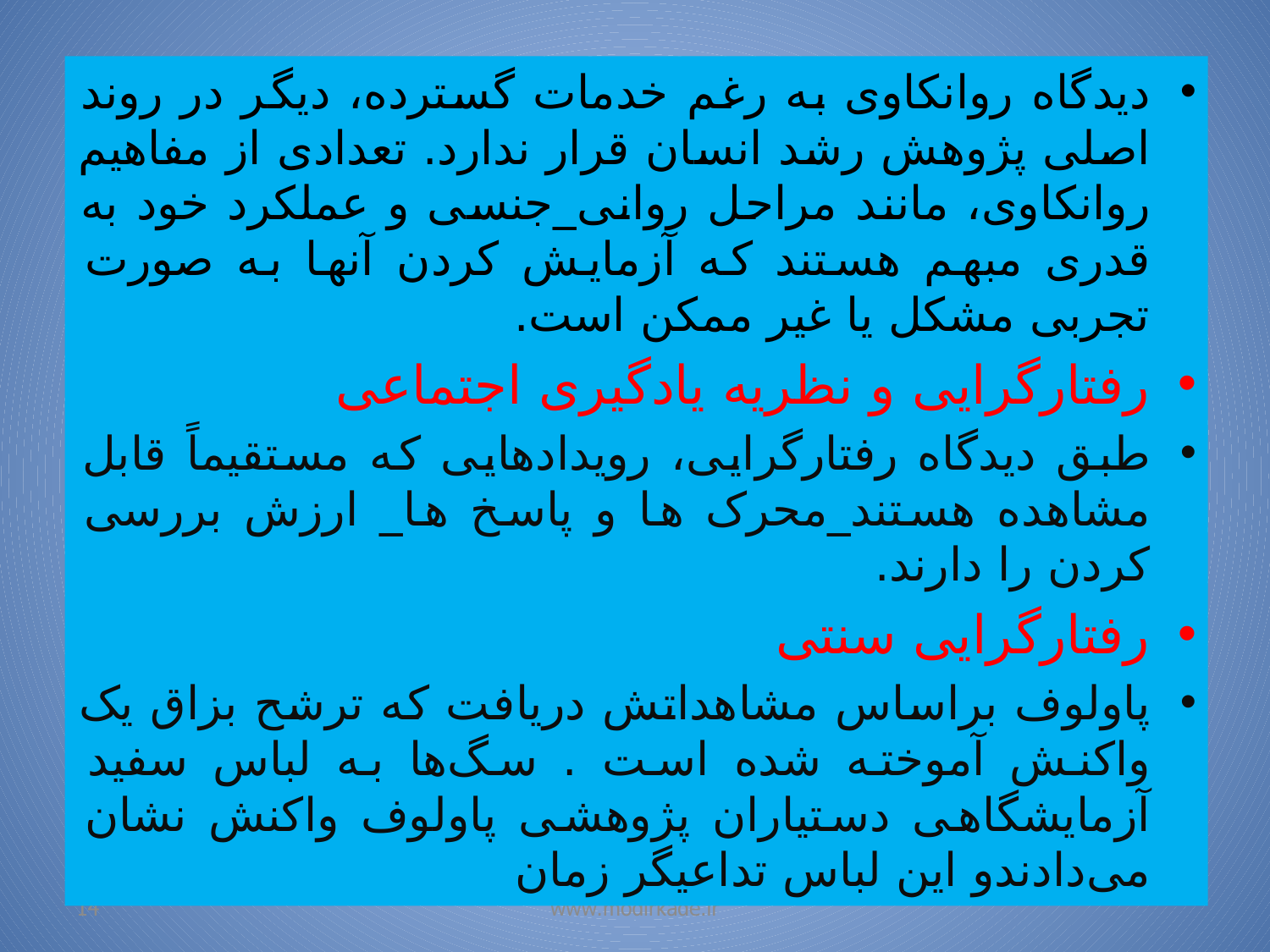

دیدگاه روانکاوی به رغم خدمات گسترده، دیگر در روند اصلی پژوهش رشد انسان قرار ندارد. تعدادی از مفاهیم روانکاوی، مانند مراحل روانی_جنسی و عملکرد خود به قدری مبهم هستند که آزمایش کردن آنها به صورت تجربی مشکل یا غیر ممکن است.
رفتارگرایی و نظریه یادگیری اجتماعی
طبق دیدگاه رفتارگرایی، رویدادهایی که مستقیماً قابل مشاهده هستند_محرک ها و پاسخ ها_ ارزش بررسی کردن را دارند.
رفتارگرایی سنتی
پاولوف براساس مشاهداتش دریافت که ترشح بزاق یک واکنش آموخته شده است . سگ‌ها به لباس سفید آزمایشگاهی دستیاران پژوهشی پاولوف واکنش نشان می‌دادندو این لباس تداعیگر زمان

14
www.modirkade.ir